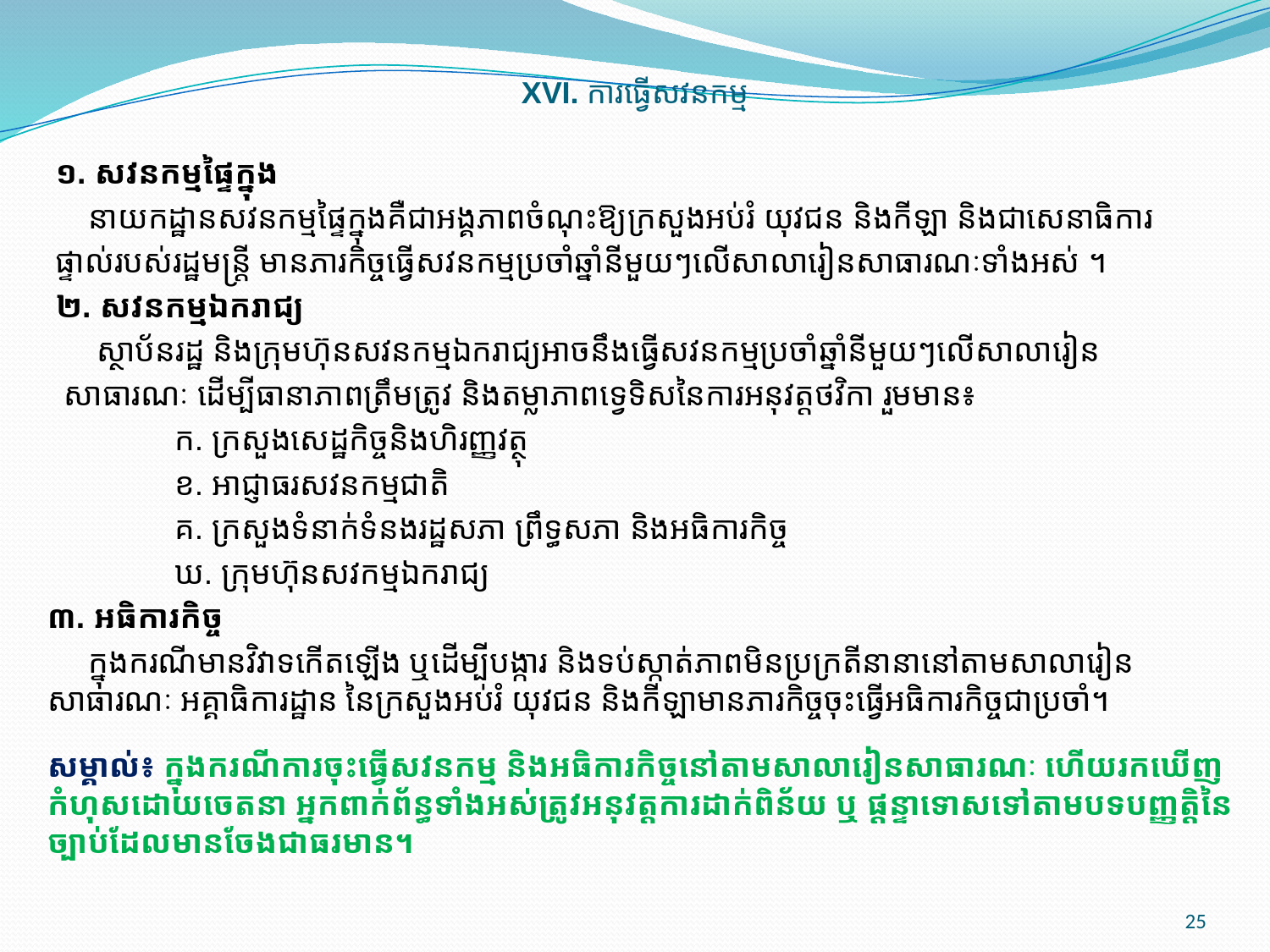

# XVI. ការធ្វើសវនកម្ម
 ១. សវនកម្មផ្ទៃក្នុង
     នាយកដ្ឋានសវនកម្មផ្ទៃក្នុងគឺជាអង្គភាពចំណុះឱ្យក្រសួងអប់រំ យុវជន​ និងកីឡា និងជាសេនាធិការ​
 ផ្ទាល់របស់រដ្ឋមន្ត្រី មានភារកិច្ចធ្វើសវនកម្មប្រចាំឆ្នាំនីមួយៗលើសាលារៀនសាធារណៈទាំងអស់ ។
 ២. សវនកម្មឯករាជ្យ
      ស្ថាប័នរដ្ឋ និងក្រុមហ៊ុនសវនកម្មឯករាជ្យអាចនឹងធ្វើសវនកម្មប្រចាំឆ្នាំនីមួយៗលើសាលារៀន
  សាធារណៈ ដើម្បី​​ធានាភាពត្រឹមត្រូវ និងតម្លាភាពទ្វេទិសនៃការអនុវត្តថវិកា រួមមាន៖
	ក. ក្រសួងសេដ្ឋកិច្ចនិងហិរញ្ញវត្ថុ
	ខ. អាជ្ញាធរសវនកម្មជាតិ
	គ. ក្រសួងទំនាក់ទំនងរដ្ឋសភា ព្រឹទ្ធសភា និងអធិការកិច្ច
	ឃ. ក្រុមហ៊ុនសវកម្មឯករាជ្យ
៣. អធិការកិច្ច
     ក្នុងករណីមានវិវាទកើតឡើង ឬដើម្បីបង្ការ និងទប់ស្កាត់ភាពមិនប្រក្រតីនានានៅតាមសាលារៀនសាធារណៈ អគ្គាធិការដ្ឋាន នៃក្រសួងអប់រំ យុវជន និងកីឡាមានភារកិច្ចចុះធ្វើអធិការកិច្ចជាប្រចាំ។

សម្គាល់៖ ក្នុងករណីការចុះធ្វើសវនកម្ម និងអធិការកិច្ចនៅតាមសាលារៀនសាធារណៈ ហើយរកឃើញកំហុសដោយចេតនា អ្នកពាក់ព័ន្ធទាំងអស់ត្រូវអនុវត្តការដាក់ពិន័យ ឬ ផ្តន្ទាទោសទៅតាមបទបញ្ញត្តិនៃច្បាប់ដែលមានចែងជាធរមាន។

25